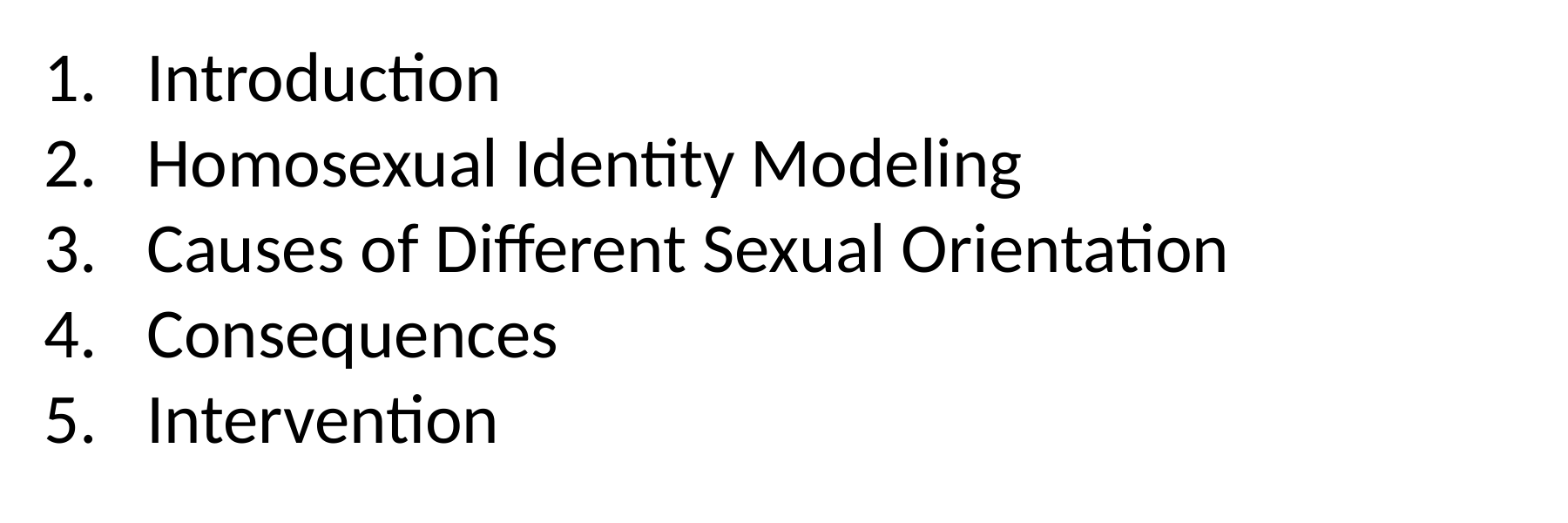

Introduction
Homosexual Identity Modeling
Causes of Different Sexual Orientation
Consequences
Intervention